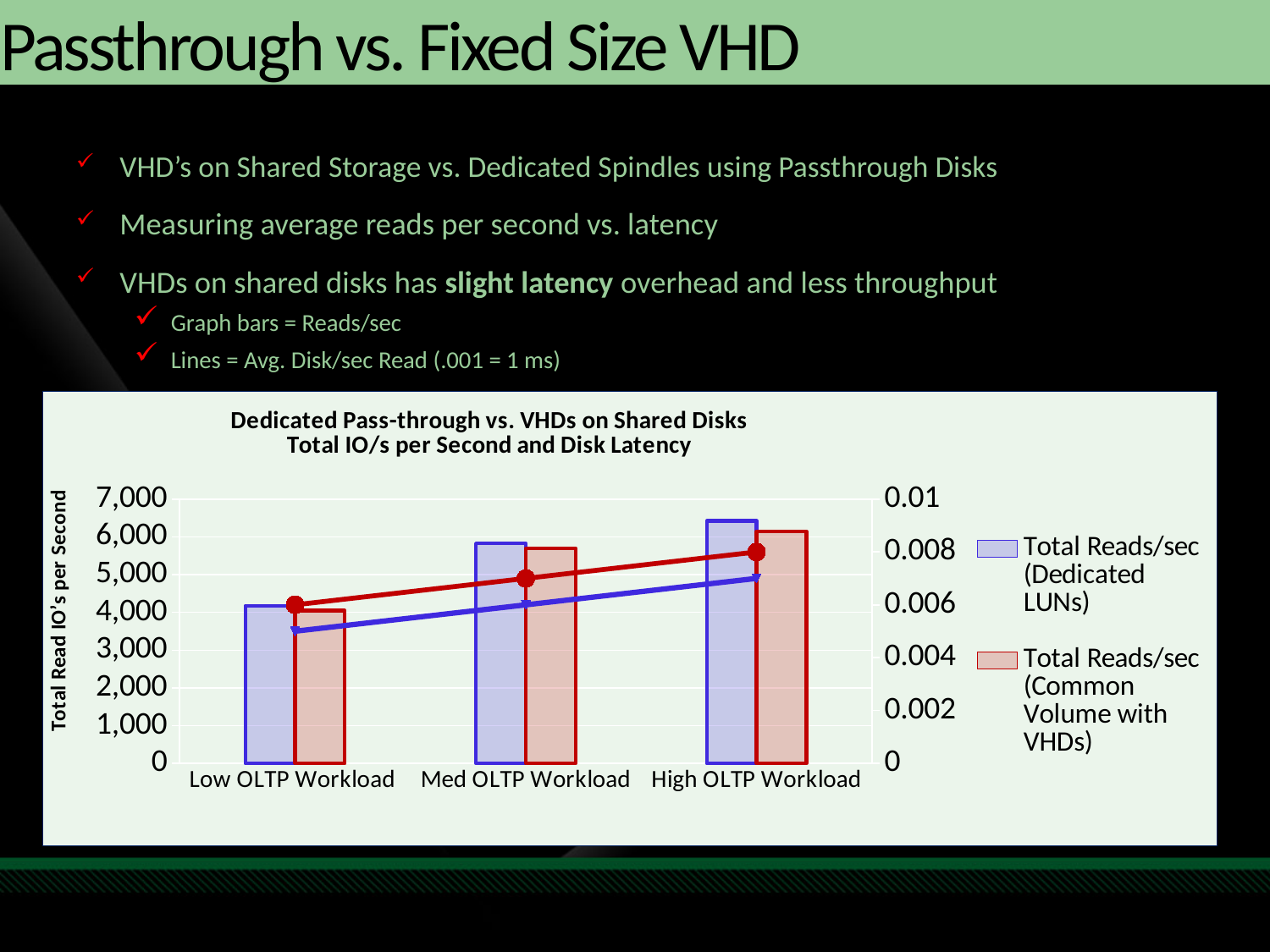

# Passthrough vs. Fixed Size VHD
VHD’s on Shared Storage vs. Dedicated Spindles using Passthrough Disks
Measuring average reads per second vs. latency
VHDs on shared disks has slight latency overhead and less throughput
Graph bars = Reads/sec
Lines = Avg. Disk/sec Read (.001 = 1 ms)

### Chart: Dedicated Pass-through vs. VHDs on Shared Disks
Total IO/s per Second and Disk Latency

| Category |  |  |  |  |
|---|---|---|---|---|
| Low OLTP Workload  | 4178.0 | 4047.0 | 0.005000000000000011 | 0.006000000000000011 |
| Med OLTP Workload | 5828.0 | 5697.0 | 0.006000000000000011 | 0.007000000000000011 |
| High OLTP Workload | 6425.0 | 6151.0 | 0.007000000000000011 | 0.008000000000000023 |